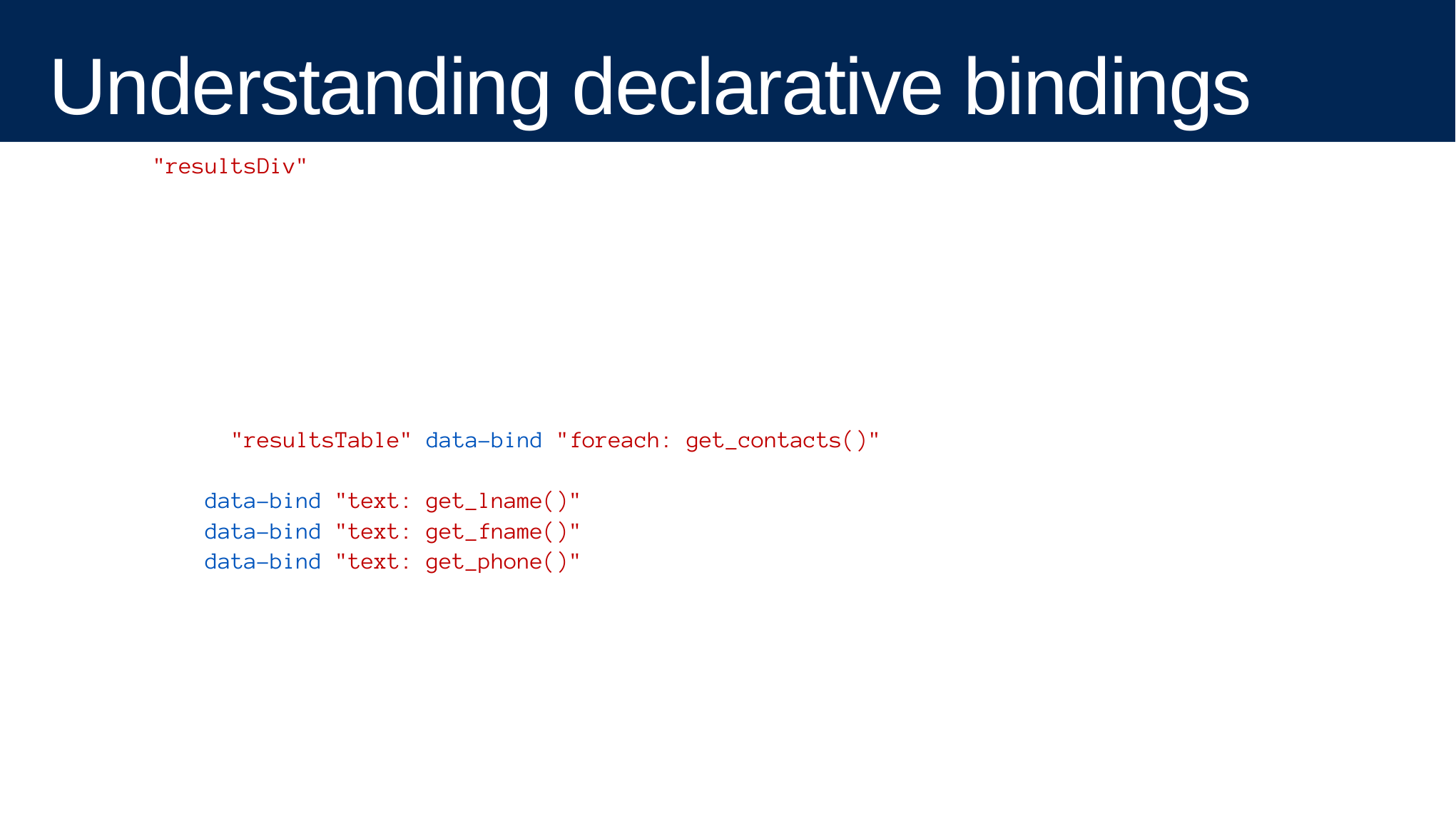

# Understanding declarative bindings
<div id="resultsDiv" style="overflow: auto">
  <table>
    <thead>
      <tr>
        <th>Last Name</th>
        <th>First Name</th>
        <th>Phone</th>
      </tr>
    </thead>
    <tbody id="resultsTable" data-bind="foreach: get_contacts()">
      <tr>
        <td data-bind="text: get_lname()"></td>
        <td data-bind="text: get_fname()"></td>
        <td data-bind="text: get_phone()"></td>
      </tr>
    </tbody>
  </table>
</div>